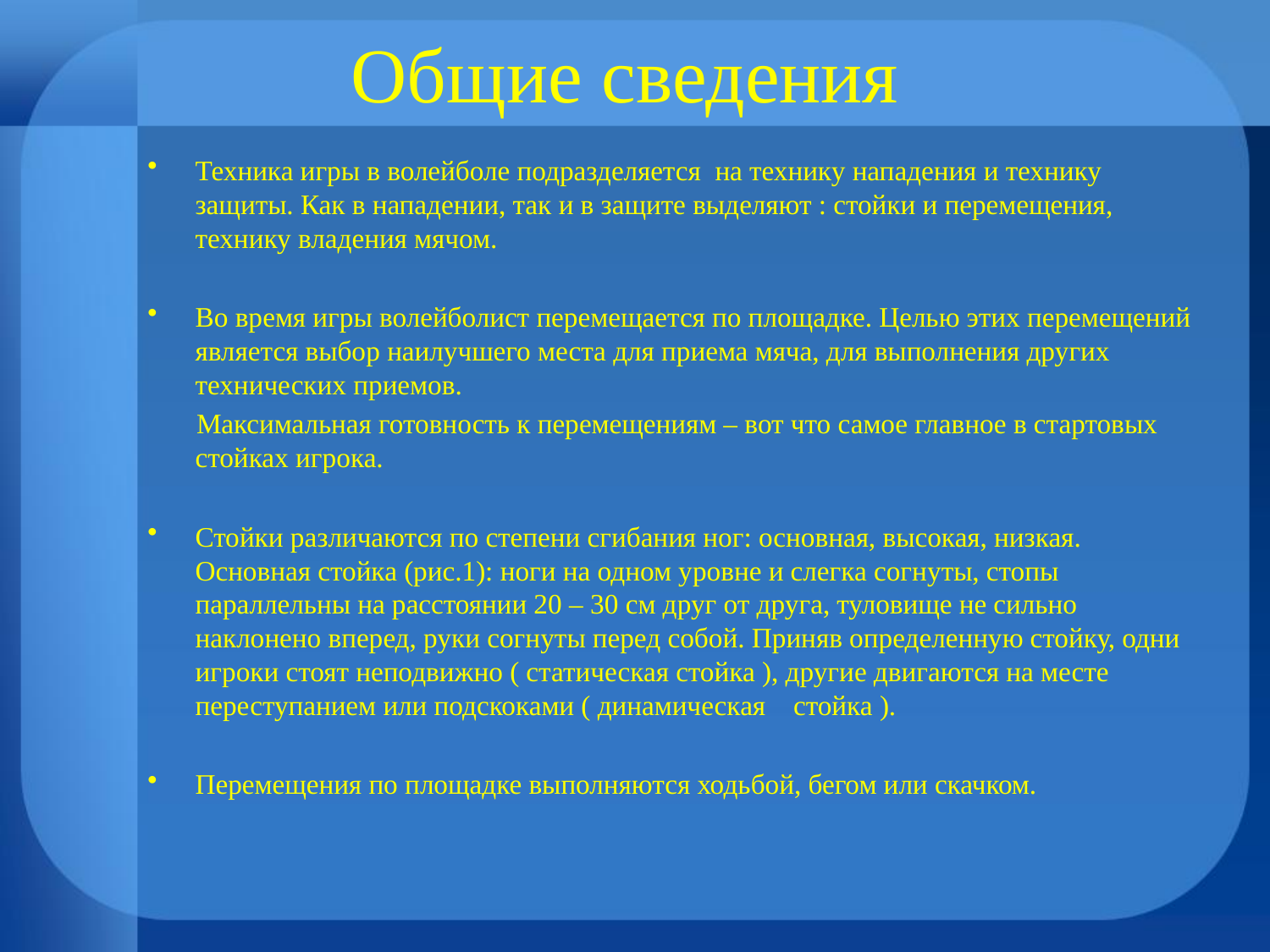

# Общие сведения
Техника игры в волейболе подразделяется  на технику нападения и технику защиты. Как в нападении, так и в защите выделяют : стойки и перемещения, технику владения мячом.

Во время игры волейболист перемещается по площадке. Целью этих перемещений является выбор наилучшего места для приема мяча, для выполнения других технических приемов.
       Максимальная готовность к перемещениям – вот что самое главное в стартовых стойках игрока.

Стойки различаются по степени сгибания ног: основная, высокая, низкая. Основная стойка (рис.1): ноги на одном уровне и слегка согнуты, стопы параллельны на расстоянии 20 – 30 см друг от друга, туловище не сильно наклонено вперед, руки согнуты перед собой. Приняв определенную стойку, одни игроки стоят неподвижно ( статическая стойка ), другие двигаются на месте переступанием или подскоками ( динамическая    стойка ).

Перемещения по площадке выполняются ходьбой, бегом или скачком.